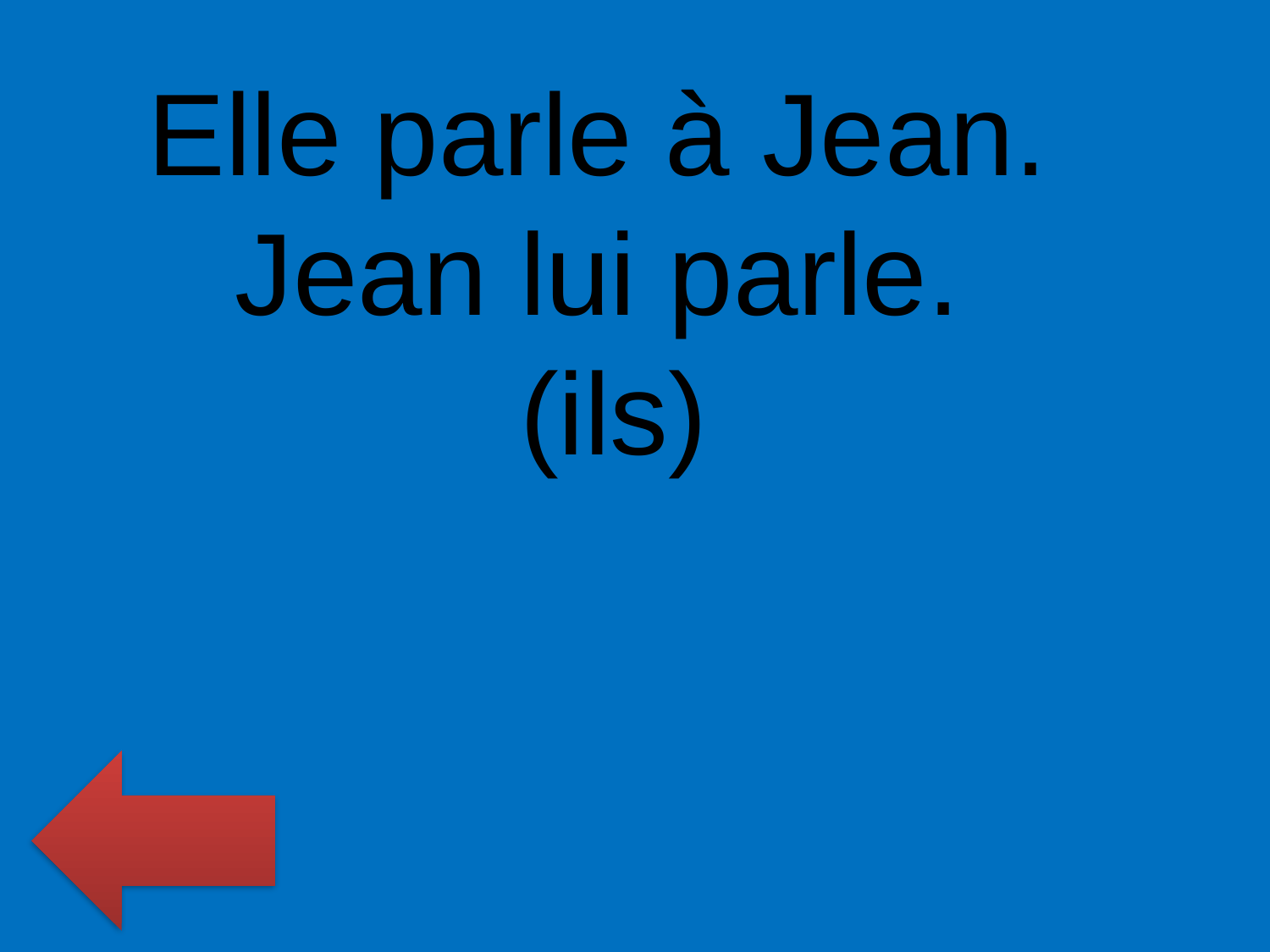

Elle parle à Jean.  Jean lui parle.  (ils)